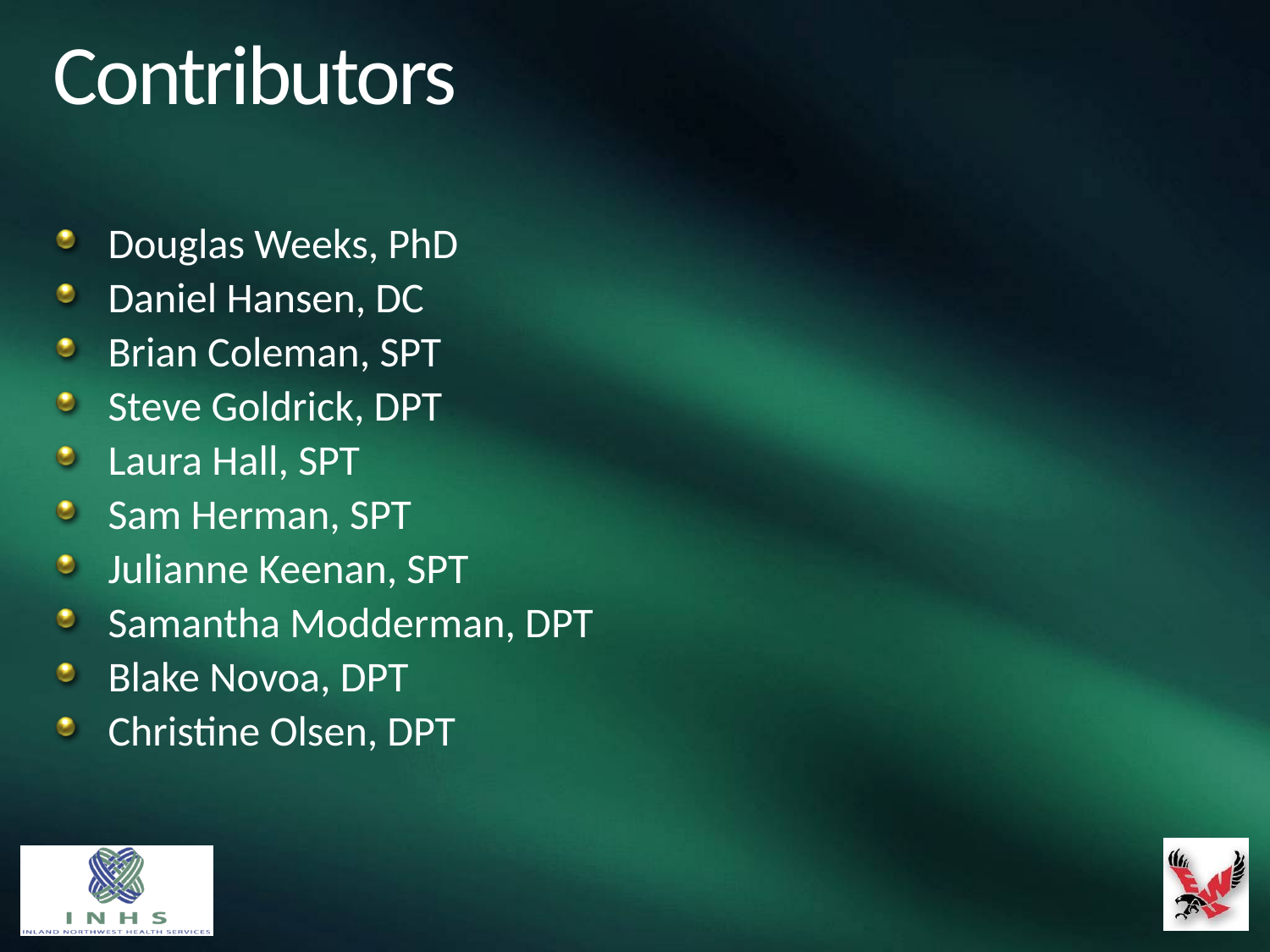

# Contributors
Douglas Weeks, PhD
Daniel Hansen, DC
Brian Coleman, SPT
Steve Goldrick, DPT
Laura Hall, SPT
Sam Herman, SPT
Julianne Keenan, SPT
Samantha Modderman, DPT
Blake Novoa, DPT
Christine Olsen, DPT